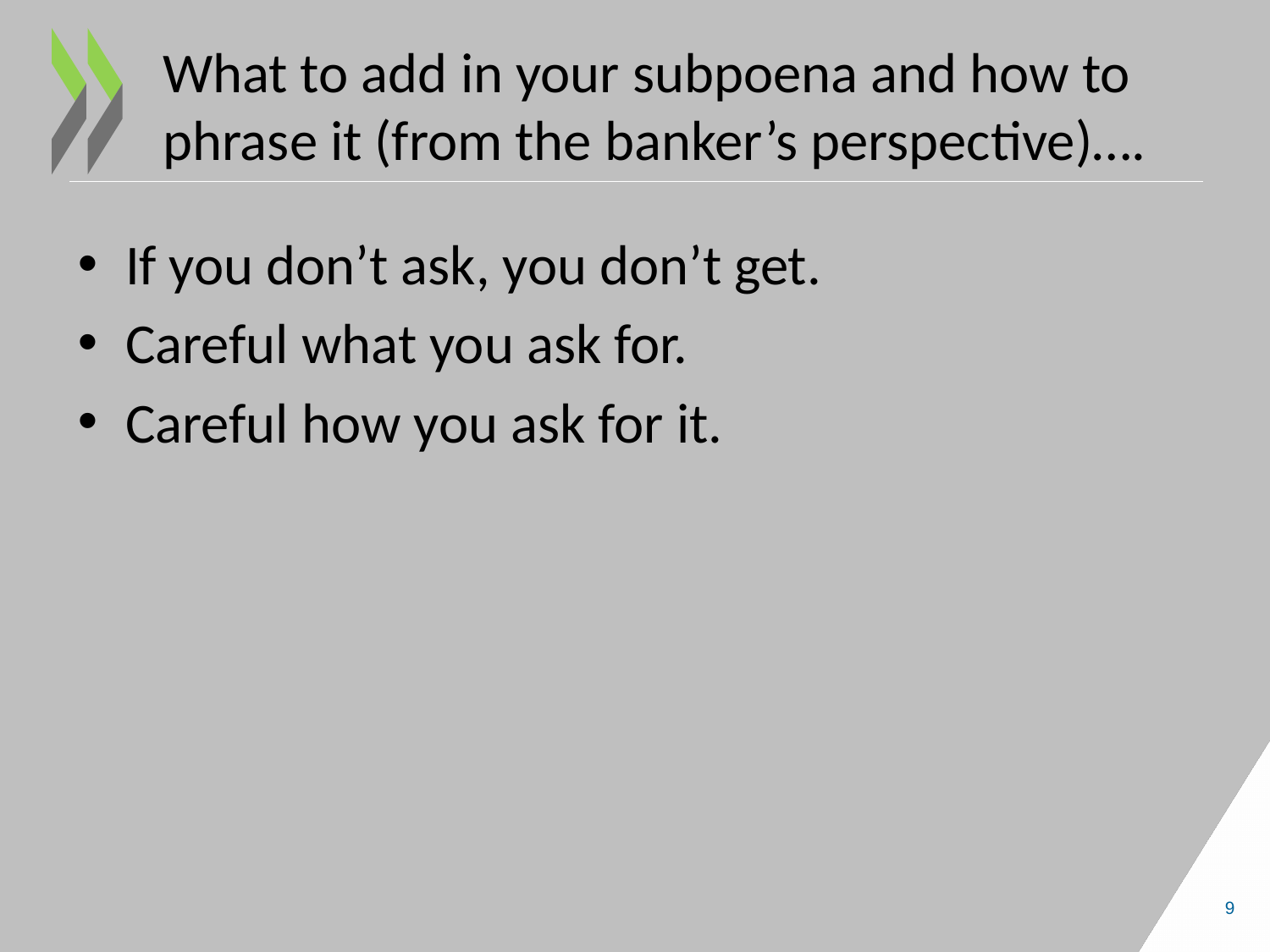

# What to add in your subpoena and how to phrase it (from the banker’s perspective)….
If you don’t ask, you don’t get.
Careful what you ask for.
Careful how you ask for it.

9